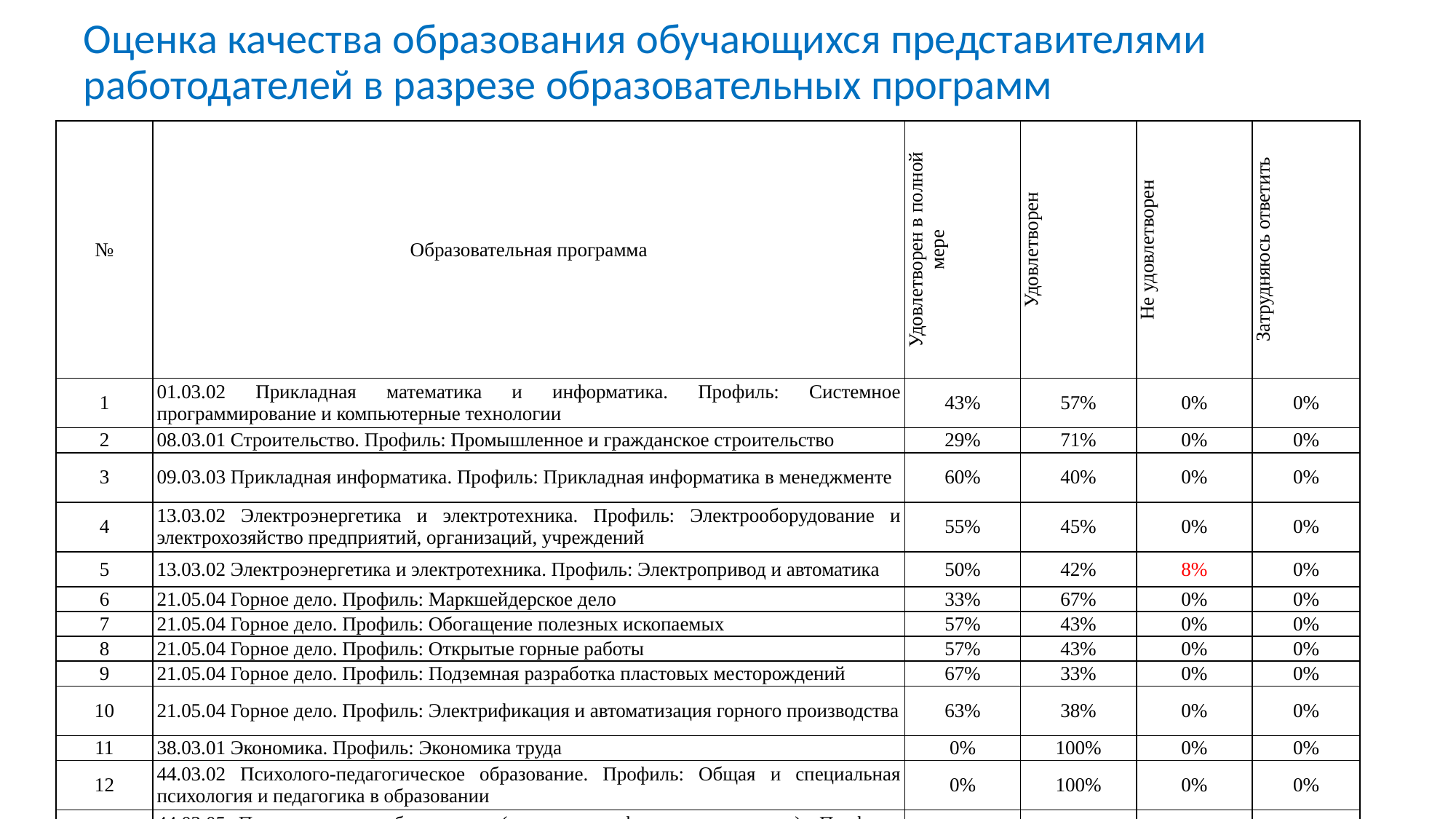

# Оценка качества образования обучающихся представителями работодателей в разрезе образовательных программ
| № | Образовательная программа | Удовлетворен в полной мере | Удовлетворен | Не удовлетворен | Затрудняюсь ответить |
| --- | --- | --- | --- | --- | --- |
| 1 | 01.03.02 Прикладная математика и информатика. Профиль: Системное программирование и компьютерные технологии | 43% | 57% | 0% | 0% |
| 2 | 08.03.01 Строительство. Профиль: Промышленное и гражданское строительство | 29% | 71% | 0% | 0% |
| 3 | 09.03.03 Прикладная информатика. Профиль: Прикладная информатика в менеджменте | 60% | 40% | 0% | 0% |
| 4 | 13.03.02 Электроэнергетика и электротехника. Профиль: Электрооборудование и электрохозяйство предприятий, организаций, учреждений | 55% | 45% | 0% | 0% |
| 5 | 13.03.02 Электроэнергетика и электротехника. Профиль: Электропривод и автоматика | 50% | 42% | 8% | 0% |
| 6 | 21.05.04 Горное дело. Профиль: Маркшейдерское дело | 33% | 67% | 0% | 0% |
| 7 | 21.05.04 Горное дело. Профиль: Обогащение полезных ископаемых | 57% | 43% | 0% | 0% |
| 8 | 21.05.04 Горное дело. Профиль: Открытые горные работы | 57% | 43% | 0% | 0% |
| 9 | 21.05.04 Горное дело. Профиль: Подземная разработка пластовых месторождений | 67% | 33% | 0% | 0% |
| 10 | 21.05.04 Горное дело. Профиль: Электрификация и автоматизация горного производства | 63% | 38% | 0% | 0% |
| 11 | 38.03.01 Экономика. Профиль: Экономика труда | 0% | 100% | 0% | 0% |
| 12 | 44.03.02 Психолого-педагогическое образование. Профиль: Общая и специальная психология и педагогика в образовании | 0% | 100% | 0% | 0% |
| 13 | 44.03.05 Педагогическое образование (с двумя профилями подготовки). Профиль: Дошкольное образование и начальное образование | 0% | 100% | 0% | 0% |
| 15 | 45.03.01 Филология. Профиль: Зарубежная филология (английский язык и литература) | 50% | 17% | 0% | 33% |
| 15 | 45.03.01 Филология. Профиль: Отечественная филология (русский язык и литература) | 60% | 40% | 0% | 0% |